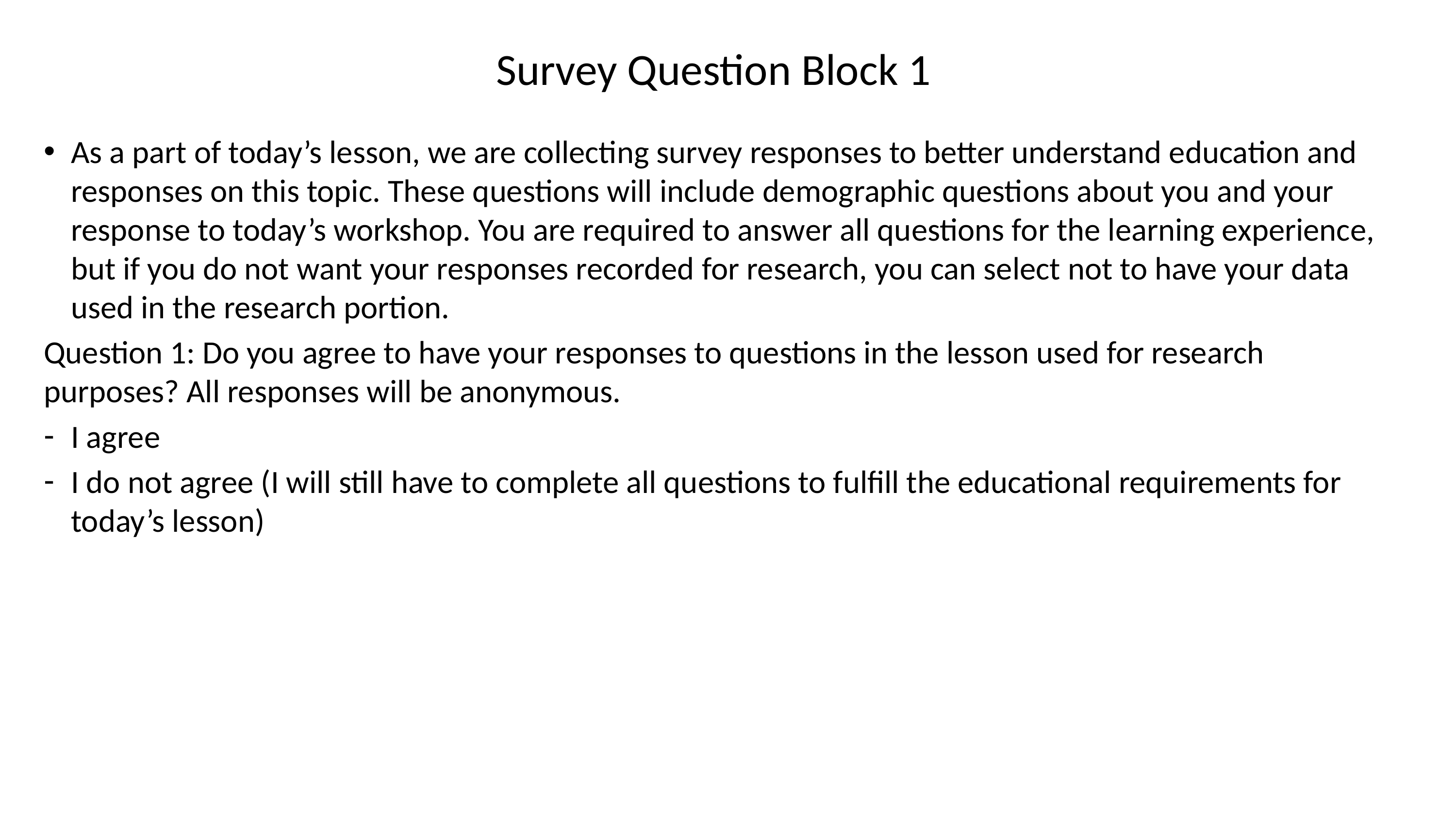

# Survey Question Block 1
As a part of today’s lesson, we are collecting survey responses to better understand education and responses on this topic. These questions will include demographic questions about you and your response to today’s workshop. You are required to answer all questions for the learning experience, but if you do not want your responses recorded for research, you can select not to have your data used in the research portion.
Question 1: Do you agree to have your responses to questions in the lesson used for research purposes? All responses will be anonymous.
I agree
I do not agree (I will still have to complete all questions to fulfill the educational requirements for today’s lesson)